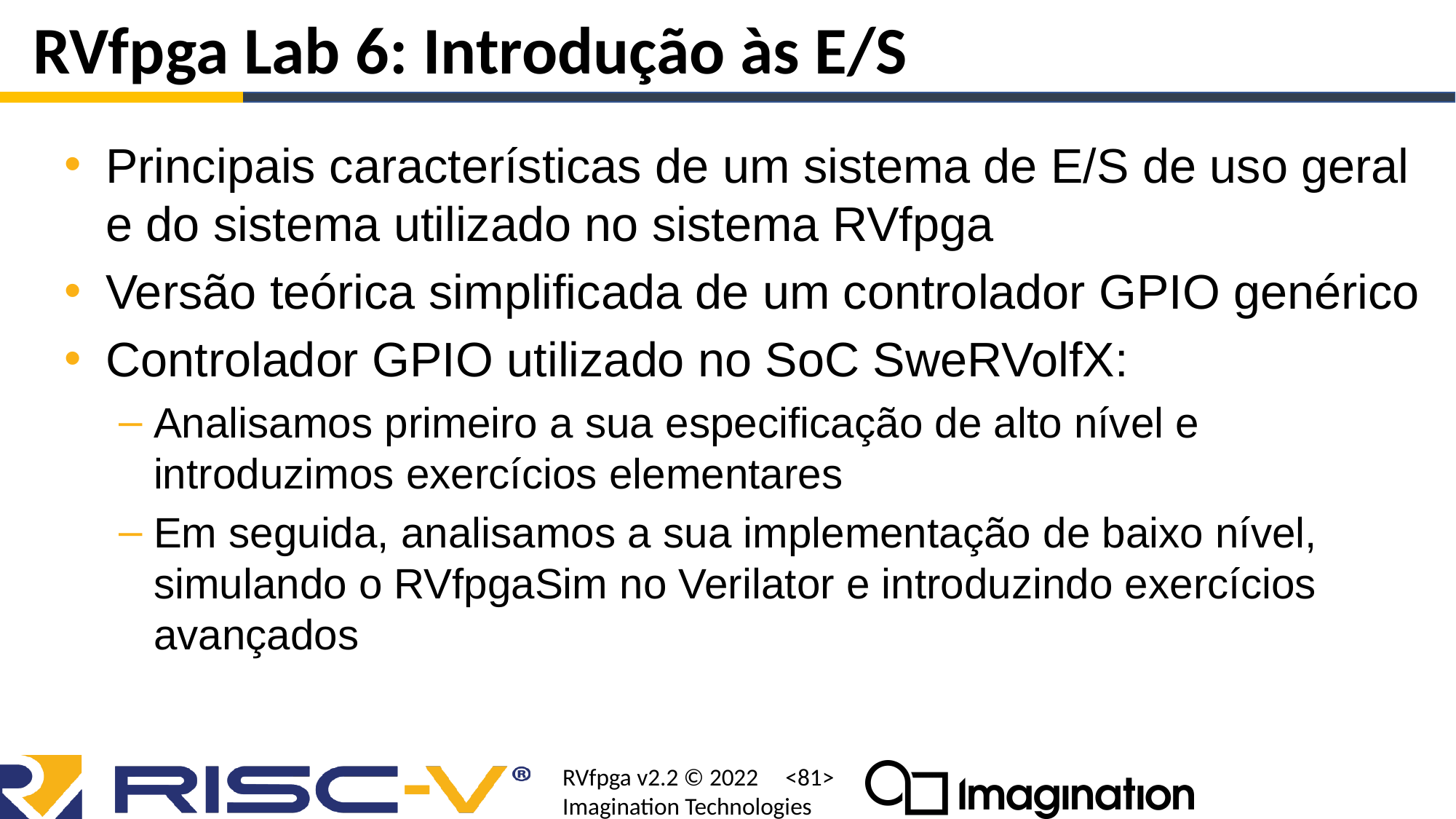

# RVfpga Lab 6: Introdução às E/S
Principais características de um sistema de E/S de uso geral e do sistema utilizado no sistema RVfpga
Versão teórica simplificada de um controlador GPIO genérico
Controlador GPIO utilizado no SoC SweRVolfX:
Analisamos primeiro a sua especificação de alto nível e introduzimos exercícios elementares
Em seguida, analisamos a sua implementação de baixo nível, simulando o RVfpgaSim no Verilator e introduzindo exercícios avançados